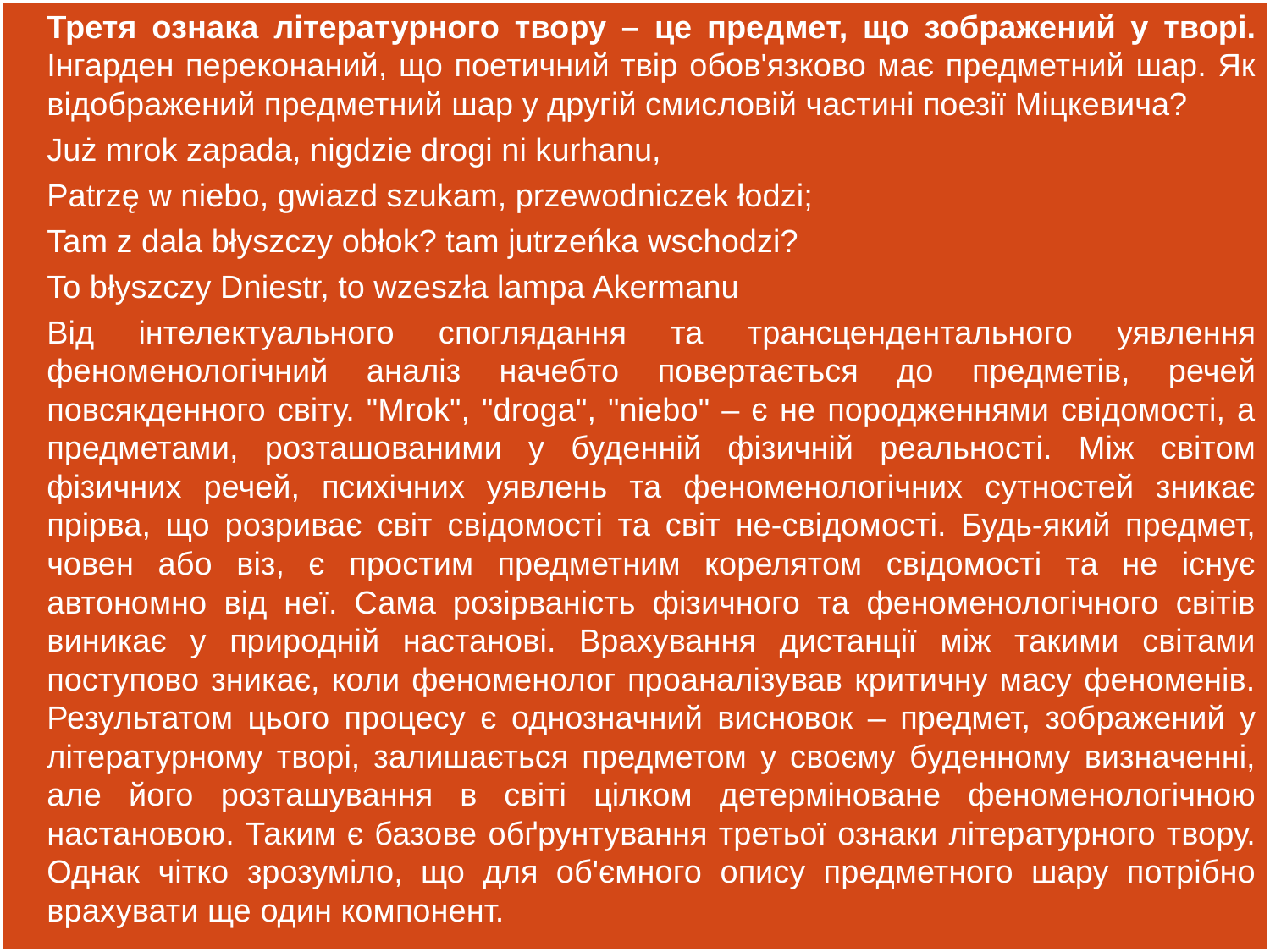

Третя ознака літературного твору – це предмет, що зображений у творі. Інгарден переконаний, що поетичний твір обов'язково має предметний шар. Як відображений предметний шар у другій смисловій частині поезії Міцкевича?
Już mrok zapada, nigdzie drogi ni kurhanu,
Patrzę w niebo, gwiazd szukam, przewodniczek łodzi;
Tam z dala błyszczy obłok? tam jutrzeńka wschodzi?
To błyszczy Dniestr, to wzeszła lampa Akermanu
Від інтелектуального споглядання та трансцендентального уявлення феноменологічний аналіз начебто повертається до предметів, речей повсякденного світу. "Mrok", "droga", "niebo" – є не породженнями свідомості, а предметами, розташованими у буденній фізичній реальності. Між світом фізичних речей, психічних уявлень та феноменологічних сутностей зникає прірва, що розриває світ свідомості та світ не-свідомості. Будь-який предмет, човен або віз, є простим предметним корелятом свідомості та не існує автономно від неї. Сама розірваність фізичного та феноменологічного світів виникає у природній настанові. Врахування дистанції між такими світами поступово зникає, коли феноменолог проаналізував критичну масу феноменів. Результатом цього процесу є однозначний висновок – предмет, зображений у літературному творі, залишається предметом у своєму буденному визначенні, але його розташування в світі цілком детерміноване феноменологічною настановою. Таким є базове обґрунтування третьої ознаки літературного твору. Однак чітко зрозуміло, що для об'ємного опису предметного шару потрібно врахувати ще один компонент.